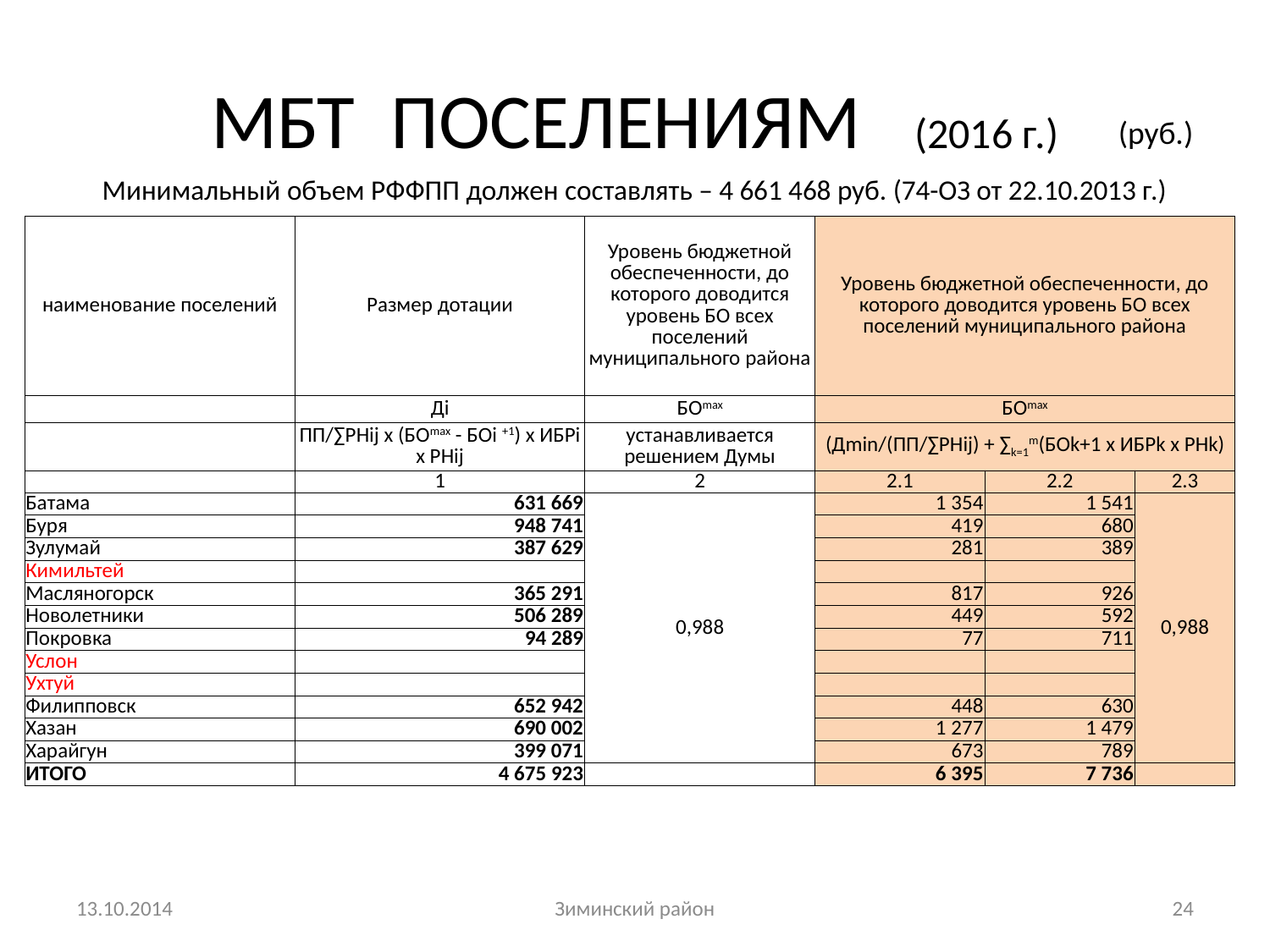

# МБТ  ПОСЕЛЕНИЯМ   (2016 г.)
(руб.)
Минимальный объем РФФПП должен составлять – 4 661 468 руб. (74-ОЗ от 22.10.2013 г.)
| наименование поселений | Размер дотации | Уровень бюджетной обеспеченности, до которого доводится уровень БО всех поселений муниципального района | Уровень бюджетной обеспеченности, до которого доводится уровень БО всех поселений муниципального района |  |  |
| --- | --- | --- | --- | --- | --- |
|  | Дi | БОmax | БОmax |  |  |
|  | ПП/∑РНij х (БОmax - БОi +1) х ИБРi х РНij | устанавливается решением Думы | (Дmin/(ПП/∑РНij) + ∑k=1m(БОk+1 х ИБРk х РНk) |  |  |
|  | 1 | 2 | 2.1 | 2.2 | 2.3 |
| Батама | 631 669 | 0,988 | 1 354 | 1 541 | 0,988 |
| Буря | 948 741 |  | 419 | 680 |  |
| Зулумай | 387 629 |  | 281 | 389 |  |
| Кимильтей |  |  |  |  |  |
| Масляногорск | 365 291 |  | 817 | 926 |  |
| Новолетники | 506 289 |  | 449 | 592 |  |
| Покровка | 94 289 |  | 77 | 711 |  |
| Услон |  |  |  |  |  |
| Ухтуй |  |  |  |  |  |
| Филипповск | 652 942 |  | 448 | 630 |  |
| Хазан | 690 002 |  | 1 277 | 1 479 |  |
| Харайгун | 399 071 |  | 673 | 789 |  |
| ИТОГО | 4 675 923 |  | 6 395 | 7 736 |  |
13.10.2014
Зиминский район
24